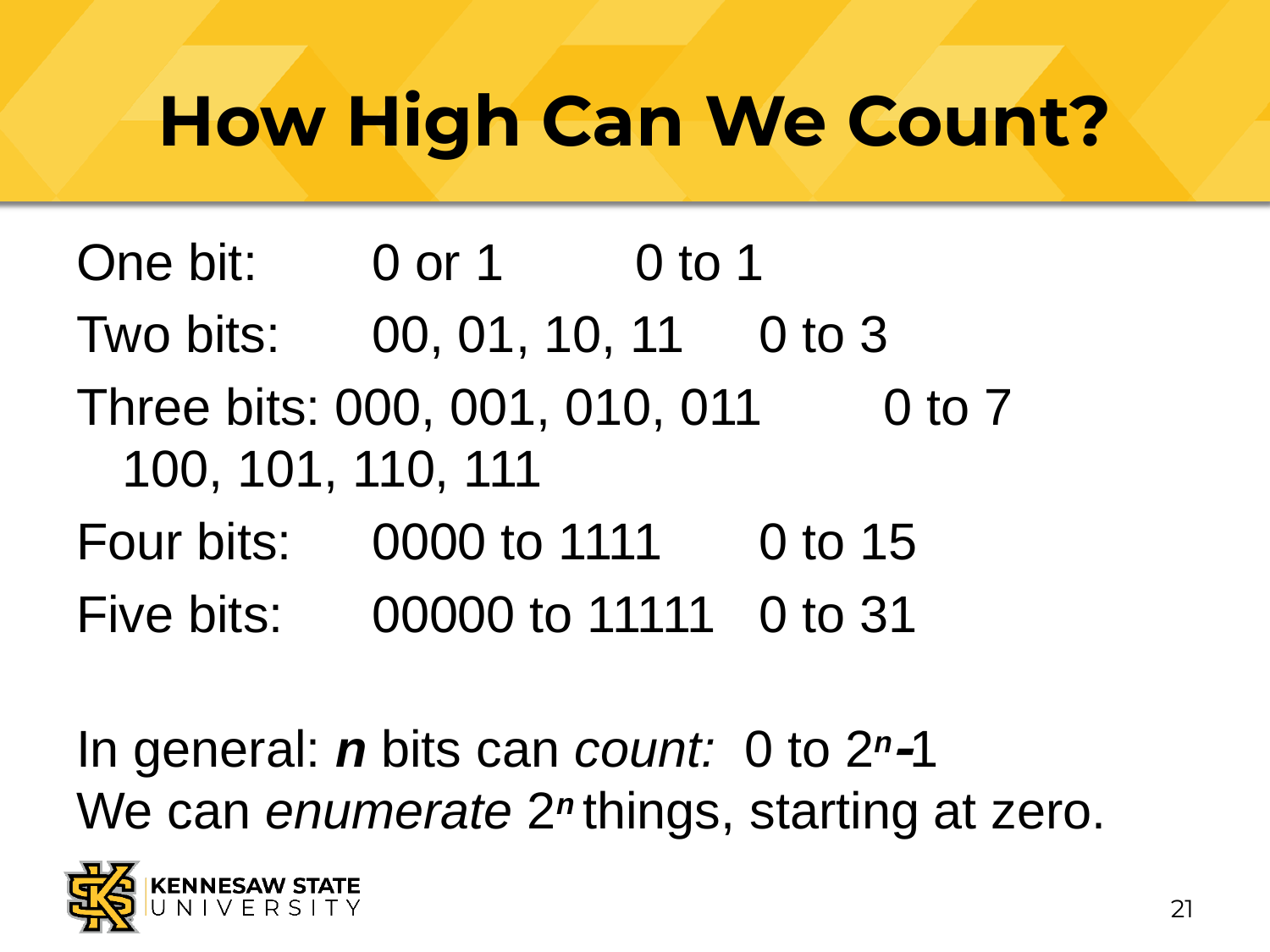

# How High Can We Count?
One bit:	0 or 1			 0 to 1
Two bits:	00, 01, 10, 11		 0 to 3
Three bits: 000, 001, 010, 011	 0 to 7
		100, 101, 110, 111
Four bits: 	0000 to 1111		 0 to 15
Five bits:	00000 to 11111		 0 to 31
In general: n bits can count:  0 to 2n−1
We can enumerate 2n things, starting at zero.
21